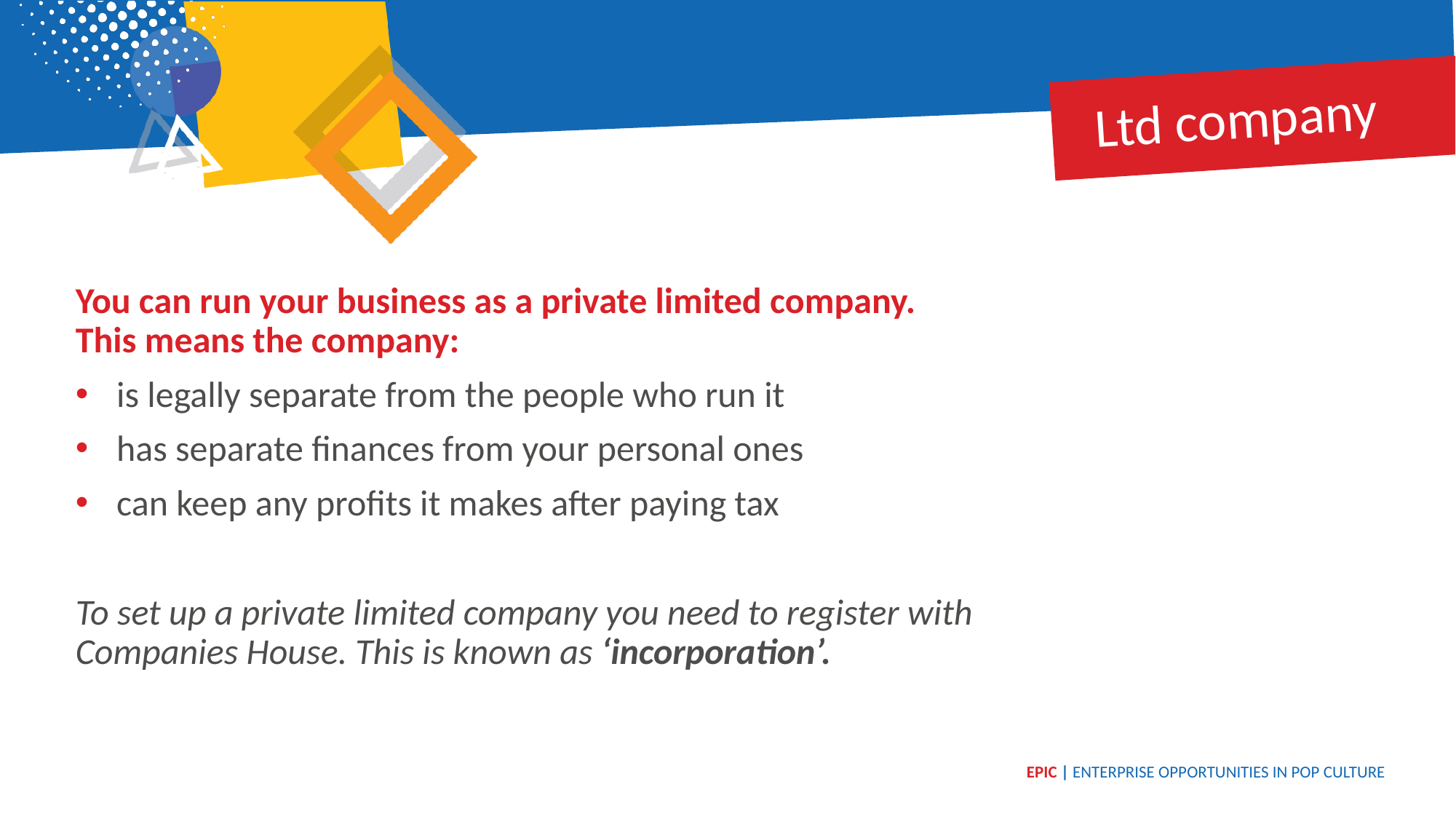

Ltd company
You can run your business as a private limited company.                      This means the company:
is legally separate from the people who run it
has separate finances from your personal ones
can keep any profits it makes after paying tax

To set up a private limited company you need to register with Companies House. This is known as ‘incorporation’.